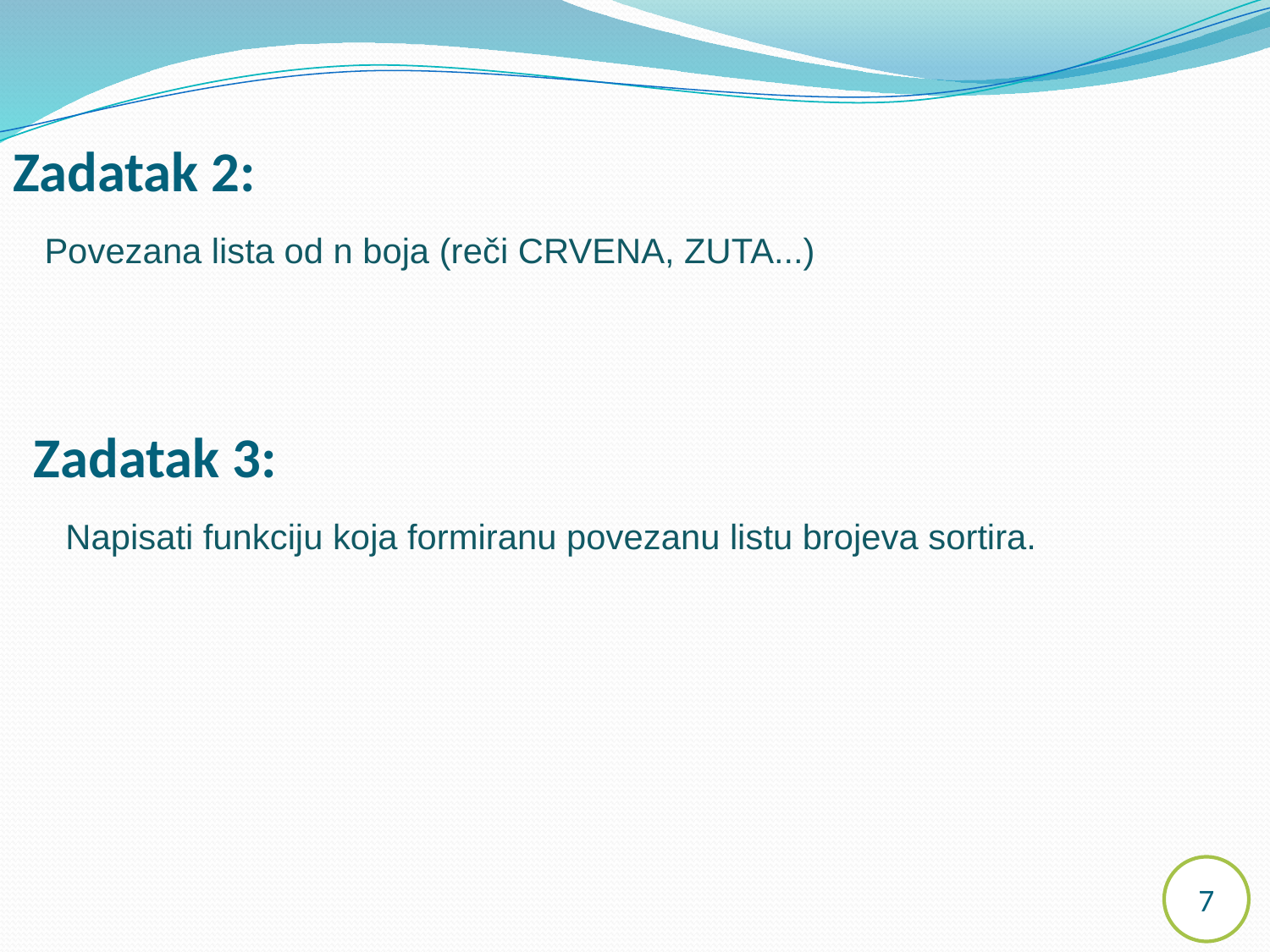

Zadatak 2:
Povezana lista od n boja (reči CRVENA, ZUTA...)
Zadatak 3:
Napisati funkciju koja formiranu povezanu listu brojeva sortira.
7